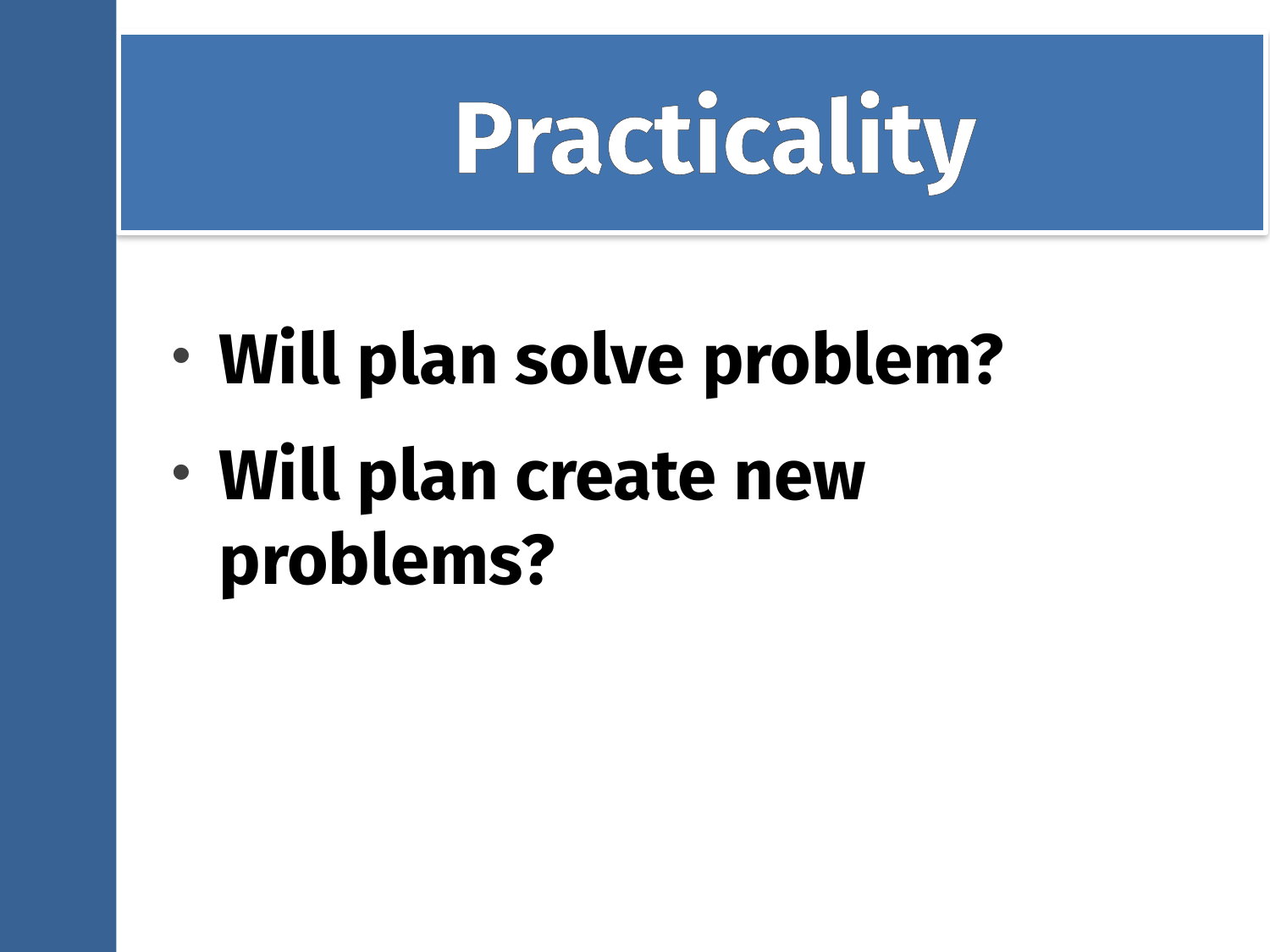

# Practicality
Will plan solve problem?
Will plan create new problems?